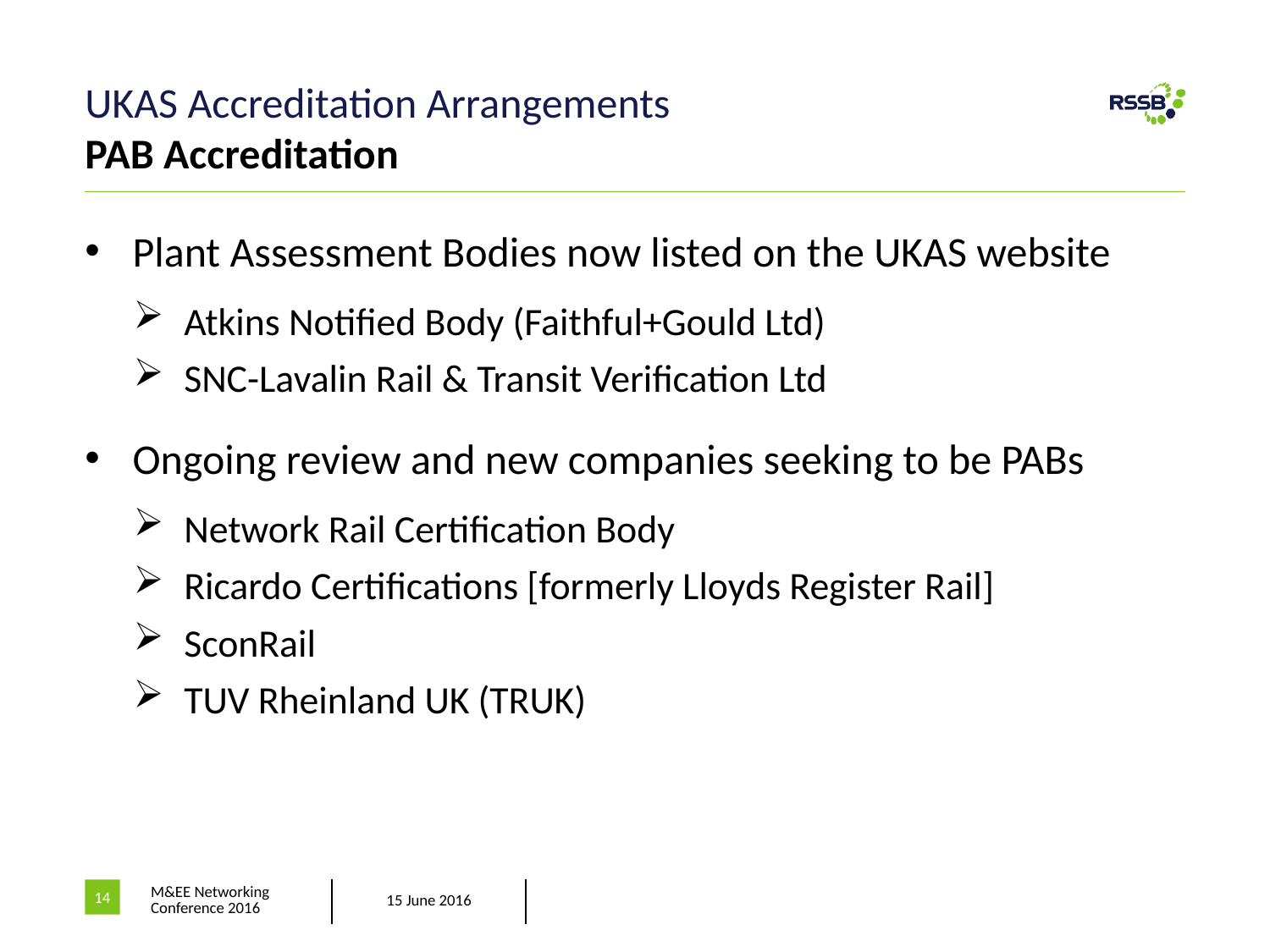

# UKAS Accreditation Arrangements PAB Accreditation
Plant Assessment Bodies now listed on the UKAS website
Atkins Notified Body (Faithful+Gould Ltd)
SNC-Lavalin Rail & Transit Verification Ltd
Ongoing review and new companies seeking to be PABs
Network Rail Certification Body
Ricardo Certifications [formerly Lloyds Register Rail]
SconRail
TUV Rheinland UK (TRUK)

14